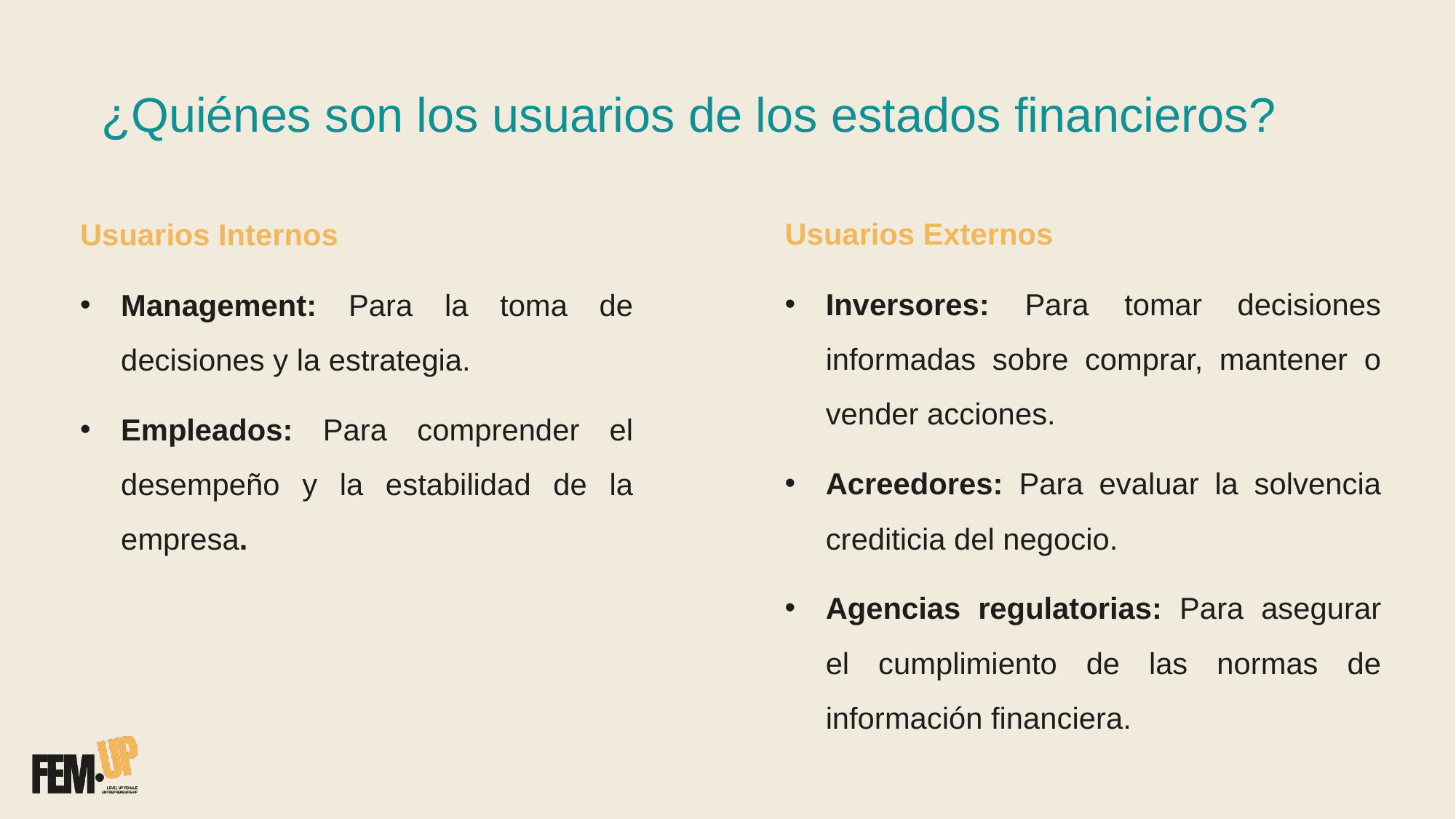

# ¿Quiénes son los usuarios de los estados financieros?
Usuarios Externos
Inversores: Para tomar decisiones informadas sobre comprar, mantener o vender acciones.
Acreedores: Para evaluar la solvencia crediticia del negocio.
Agencias regulatorias: Para asegurar el cumplimiento de las normas de información financiera.

Usuarios Internos
Management: Para la toma de decisiones y la estrategia.
Empleados: Para comprender el desempeño y la estabilidad de la empresa.